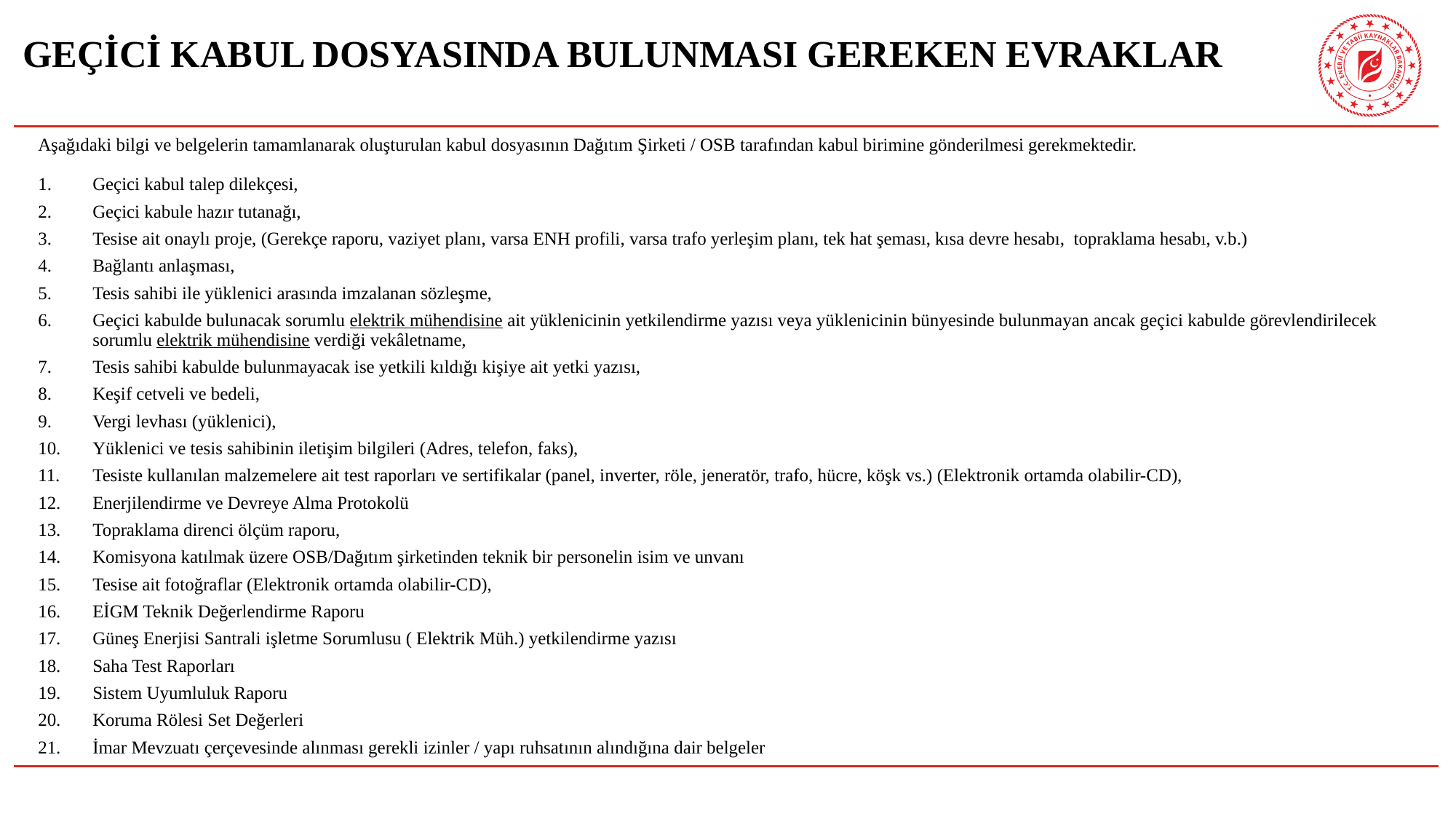

# GEÇİCİ KABUL DOSYASINDA BULUNMASI GEREKEN EVRAKLAR
Aşağıdaki bilgi ve belgelerin tamamlanarak oluşturulan kabul dosyasının Dağıtım Şirketi / OSB tarafından kabul birimine gönderilmesi gerekmektedir.

Geçici kabul talep dilekçesi,
Geçici kabule hazır tutanağı,
Tesise ait onaylı proje, (Gerekçe raporu, vaziyet planı, varsa ENH profili, varsa trafo yerleşim planı, tek hat şeması, kısa devre hesabı,  topraklama hesabı, v.b.)
Bağlantı anlaşması,
Tesis sahibi ile yüklenici arasında imzalanan sözleşme,
Geçici kabulde bulunacak sorumlu elektrik mühendisine ait yüklenicinin yetkilendirme yazısı veya yüklenicinin bünyesinde bulunmayan ancak geçici kabulde görevlendirilecek sorumlu elektrik mühendisine verdiği vekâletname,
Tesis sahibi kabulde bulunmayacak ise yetkili kıldığı kişiye ait yetki yazısı,
Keşif cetveli ve bedeli,
Vergi levhası (yüklenici),
Yüklenici ve tesis sahibinin iletişim bilgileri (Adres, telefon, faks),
Tesiste kullanılan malzemelere ait test raporları ve sertifikalar (panel, inverter, röle, jeneratör, trafo, hücre, köşk vs.) (Elektronik ortamda olabilir-CD),
Enerjilendirme ve Devreye Alma Protokolü
Topraklama direnci ölçüm raporu,
Komisyona katılmak üzere OSB/Dağıtım şirketinden teknik bir personelin isim ve unvanı
Tesise ait fotoğraflar (Elektronik ortamda olabilir-CD),
EİGM Teknik Değerlendirme Raporu
Güneş Enerjisi Santrali işletme Sorumlusu ( Elektrik Müh.) yetkilendirme yazısı
Saha Test Raporları
Sistem Uyumluluk Raporu
Koruma Rölesi Set Değerleri
İmar Mevzuatı çerçevesinde alınması gerekli izinler / yapı ruhsatının alındığına dair belgeler